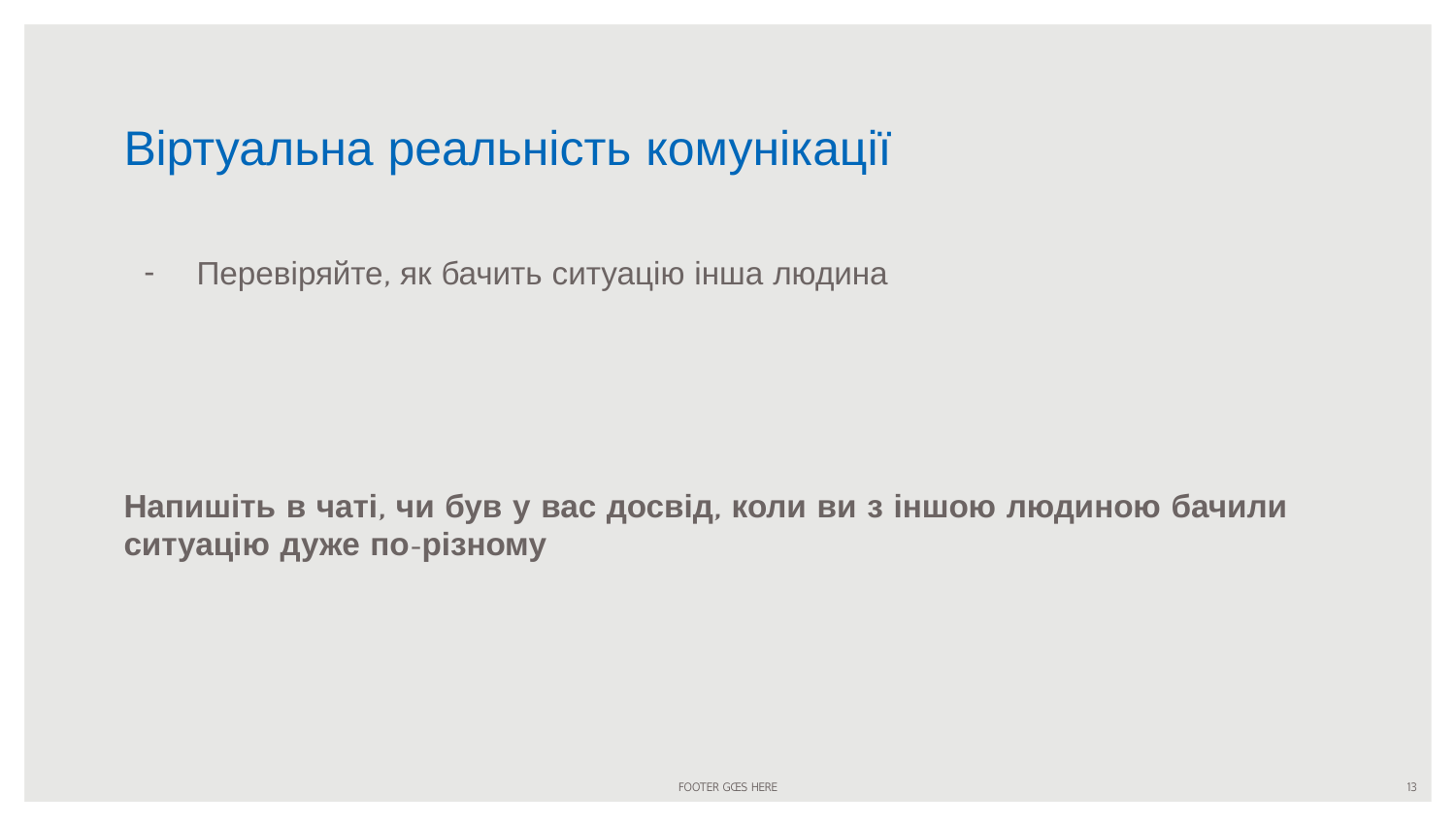

# Віртуальна реальність комунікації

Перевіряйте, як бачить ситуацію інша людина

Напишіть в чаті, чи був у вас досвід, коли ви з іншою людиною бачили ситуацію дуже по-різному

FOOTER GOES HERE
13